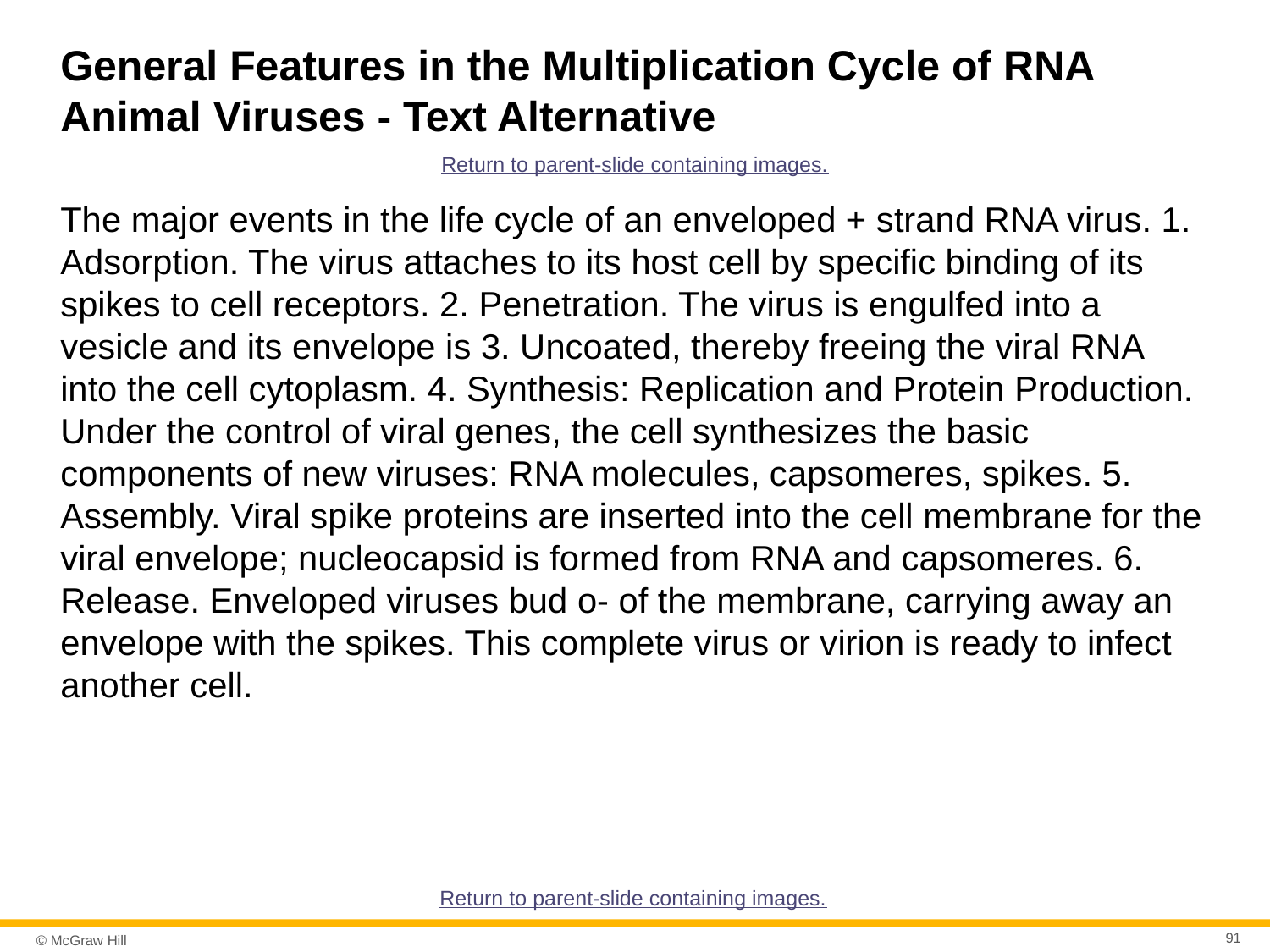

# General Features in the Multiplication Cycle of RNA Animal Viruses - Text Alternative
Return to parent-slide containing images.
The major events in the life cycle of an enveloped + strand RNA virus. 1. Adsorption. The virus attaches to its host cell by specific binding of its spikes to cell receptors. 2. Penetration. The virus is engulfed into a vesicle and its envelope is 3. Uncoated, thereby freeing the viral RNA into the cell cytoplasm. 4. Synthesis: Replication and Protein Production. Under the control of viral genes, the cell synthesizes the basic components of new viruses: RNA molecules, capsomeres, spikes. 5. Assembly. Viral spike proteins are inserted into the cell membrane for the viral envelope; nucleocapsid is formed from RNA and capsomeres. 6. Release. Enveloped viruses bud o‑ of the membrane, carrying away an envelope with the spikes. This complete virus or virion is ready to infect another cell.
Return to parent-slide containing images.